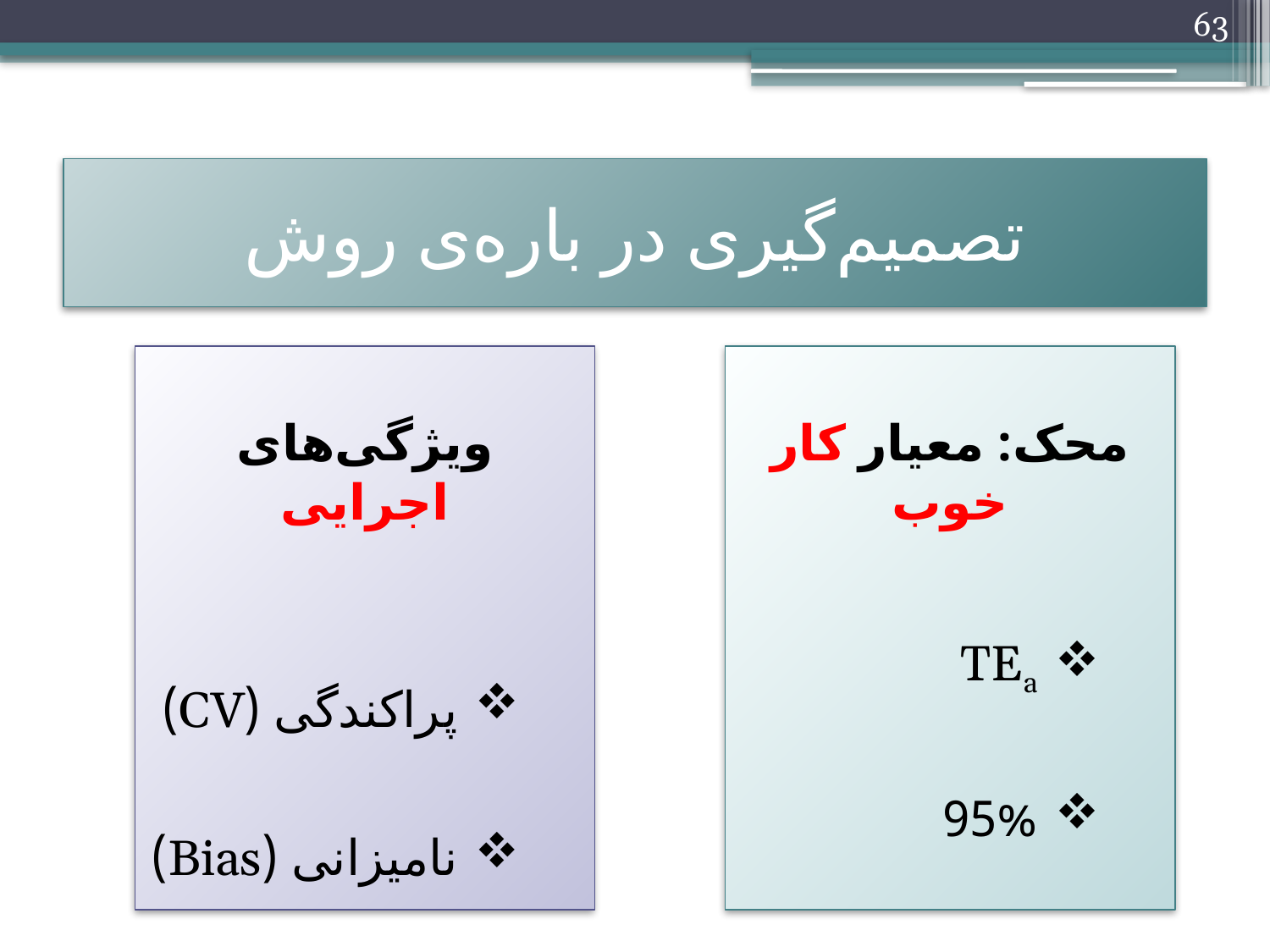

63
# تصمیم‌گیری در باره‌ی روش

ویژگی‌های اجرایی

پراکندگی (CV)
نامیزانی (Bias)

محک: معیار کار خوب
TEa
95%